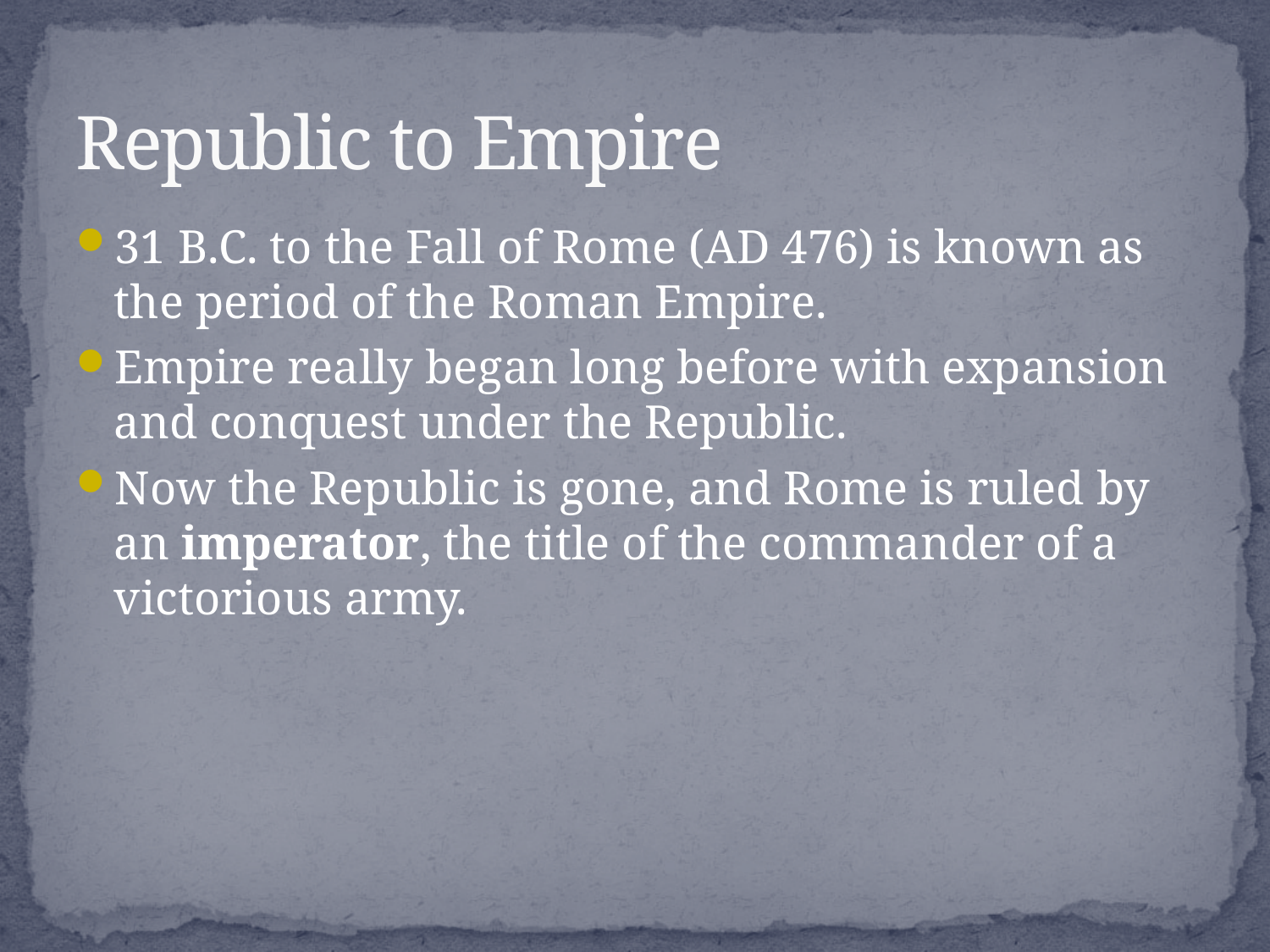

# Republic to Empire
31 B.C. to the Fall of Rome (AD 476) is known as the period of the Roman Empire.
Empire really began long before with expansion and conquest under the Republic.
Now the Republic is gone, and Rome is ruled by an imperator, the title of the commander of a victorious army.